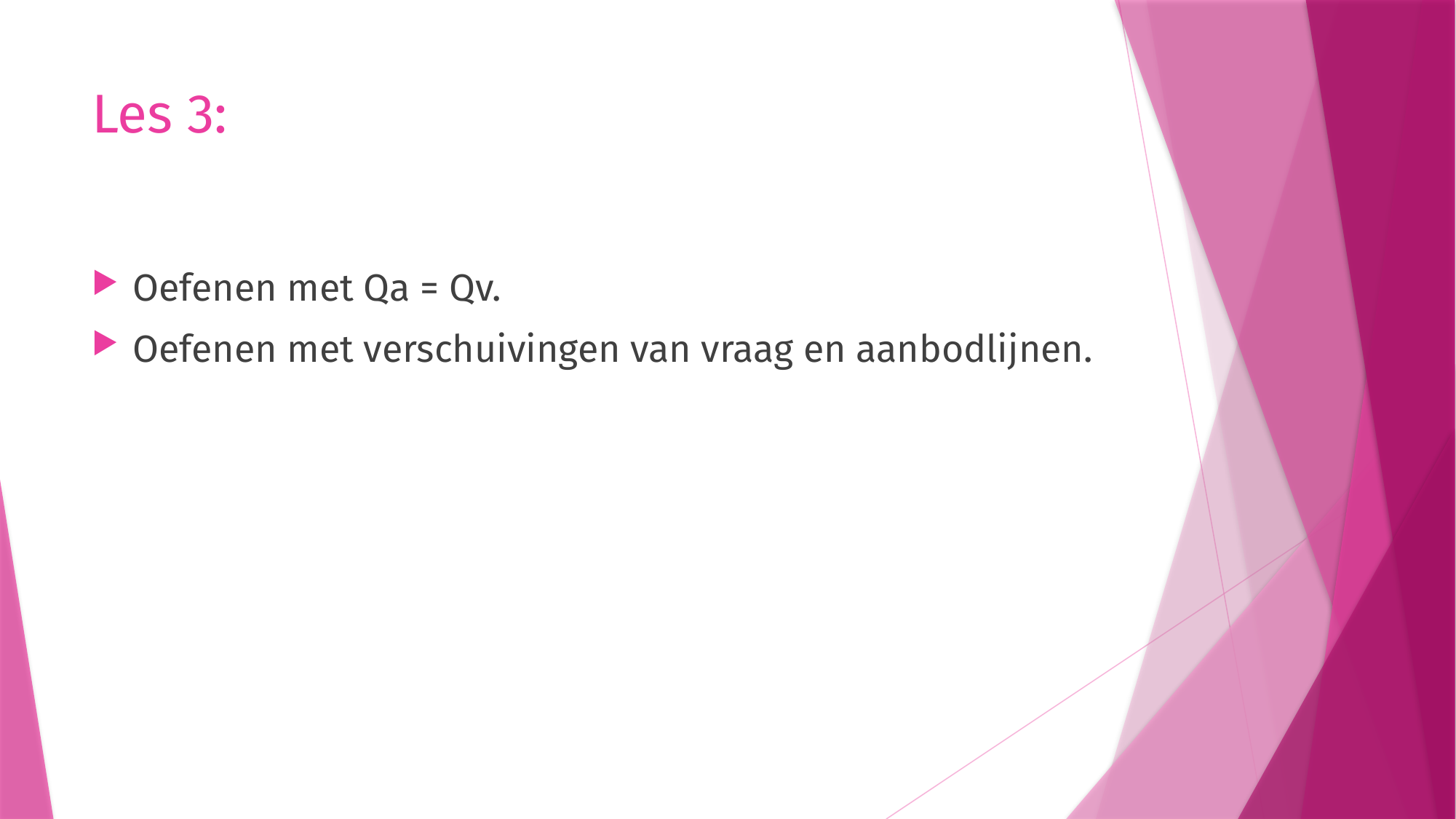

# Les 3:
Oefenen met Qa = Qv.
Oefenen met verschuivingen van vraag en aanbodlijnen.